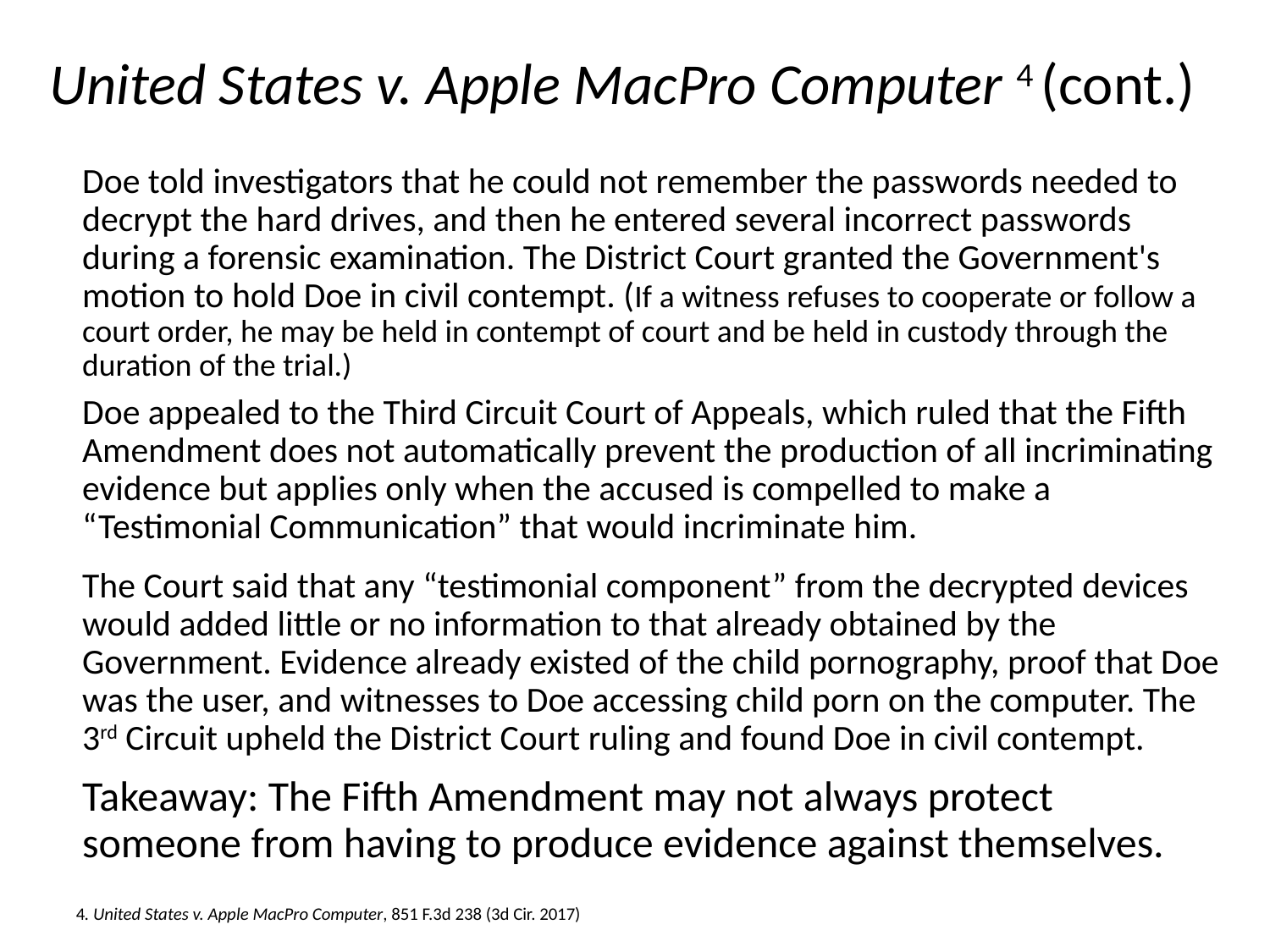

# United States v. Apple MacPro Computer 4 (cont.)
Doe told investigators that he could not remember the passwords needed to decrypt the hard drives, and then he entered several incorrect passwords during a forensic examination. The District Court granted the Government's motion to hold Doe in civil contempt. (If a witness refuses to cooperate or follow a court order, he may be held in contempt of court and be held in custody through the duration of the trial.)
Doe appealed to the Third Circuit Court of Appeals, which ruled that the Fifth Amendment does not automatically prevent the production of all incriminating evidence but applies only when the accused is compelled to make a “Testimonial Communication” that would incriminate him.
The Court said that any “testimonial component” from the decrypted devices would added little or no information to that already obtained by the Government. Evidence already existed of the child pornography, proof that Doe was the user, and witnesses to Doe accessing child porn on the computer. The 3rd Circuit upheld the District Court ruling and found Doe in civil contempt.
Takeaway: The Fifth Amendment may not always protect someone from having to produce evidence against themselves.

4. United States v. Apple MacPro Computer, 851 F.3d 238 (3d Cir. 2017)